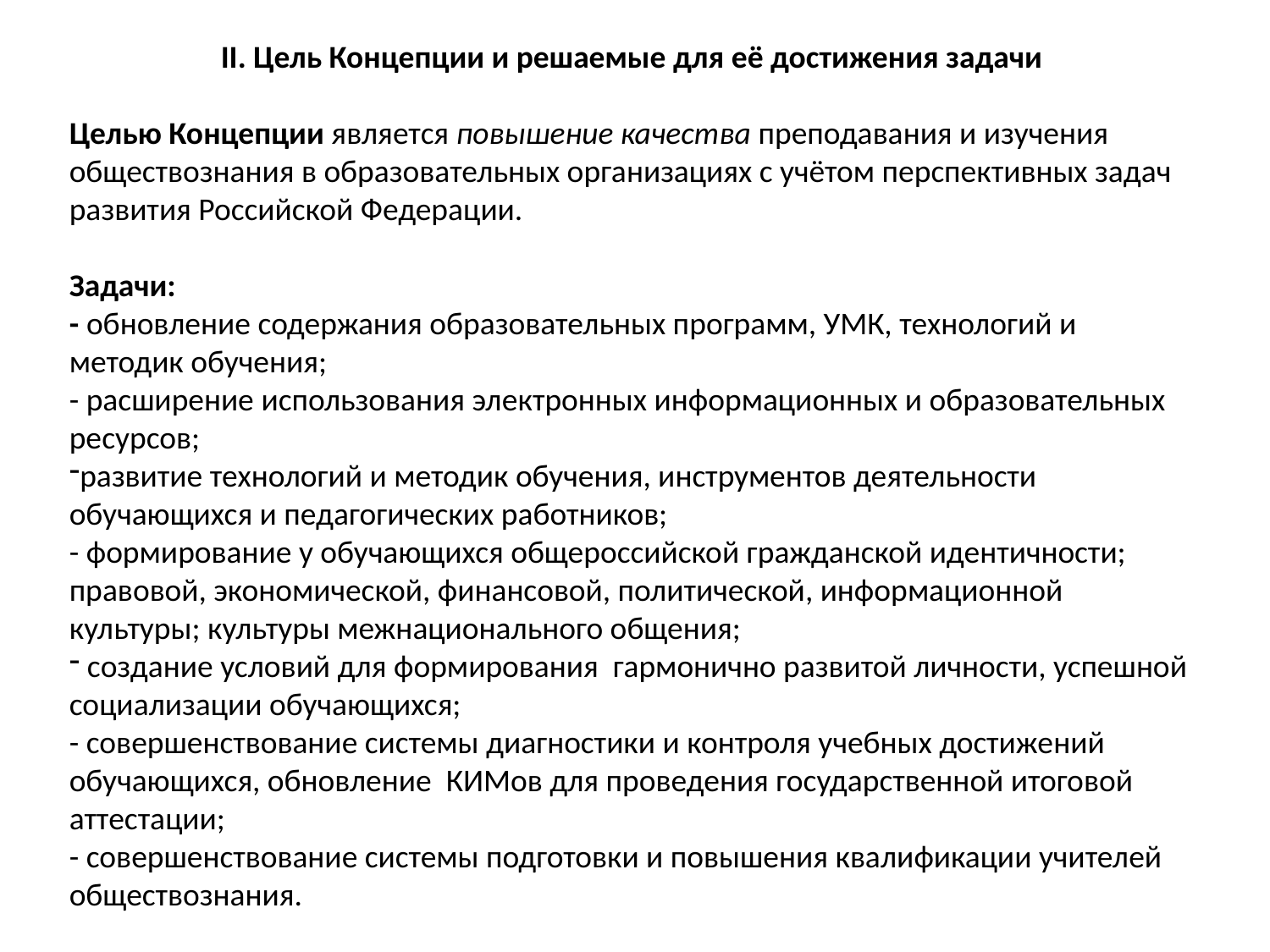

II. Цель Концепции и решаемые для её достижения задачи

Целью Концепции является повышение качества преподавания и изучения обществознания в образовательных организациях с учётом перспективных задач развития Российской Федерации.
Задачи:
- обновление содержания образовательных программ, УМК, технологий и методик обучения;
- расширение использования электронных информационных и образовательных ресурсов;
развитие технологий и методик обучения, инструментов деятельности обучающихся и педагогических работников;
- формирование у обучающихся общероссийской гражданской идентичности; правовой, экономической, финансовой, политической, информационной культуры; культуры межнационального общения;
 создание условий для формирования  гармонично развитой личности, успешной социализации обучающихся;
- совершенствование системы диагностики и контроля учебных достижений обучающихся, обновление  КИМов для проведения государственной итоговой аттестации;
- совершенствование системы подготовки и повышения квалификации учителей обществознания.